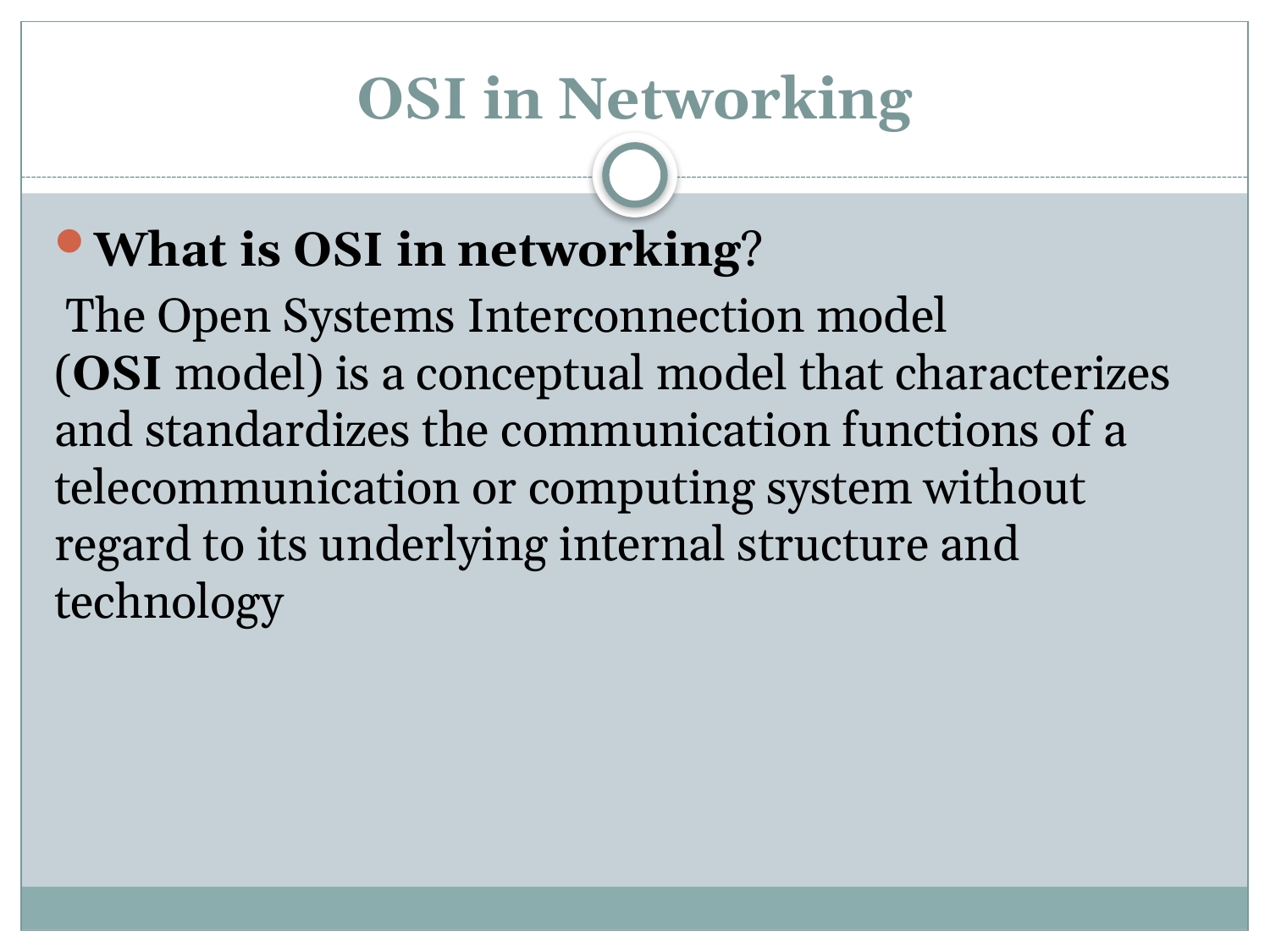

# OSI in Networking
What is OSI in networking?
 The Open Systems Interconnection model (OSI model) is a conceptual model that characterizes and standardizes the communication functions of a telecommunication or computing system without regard to its underlying internal structure and technology